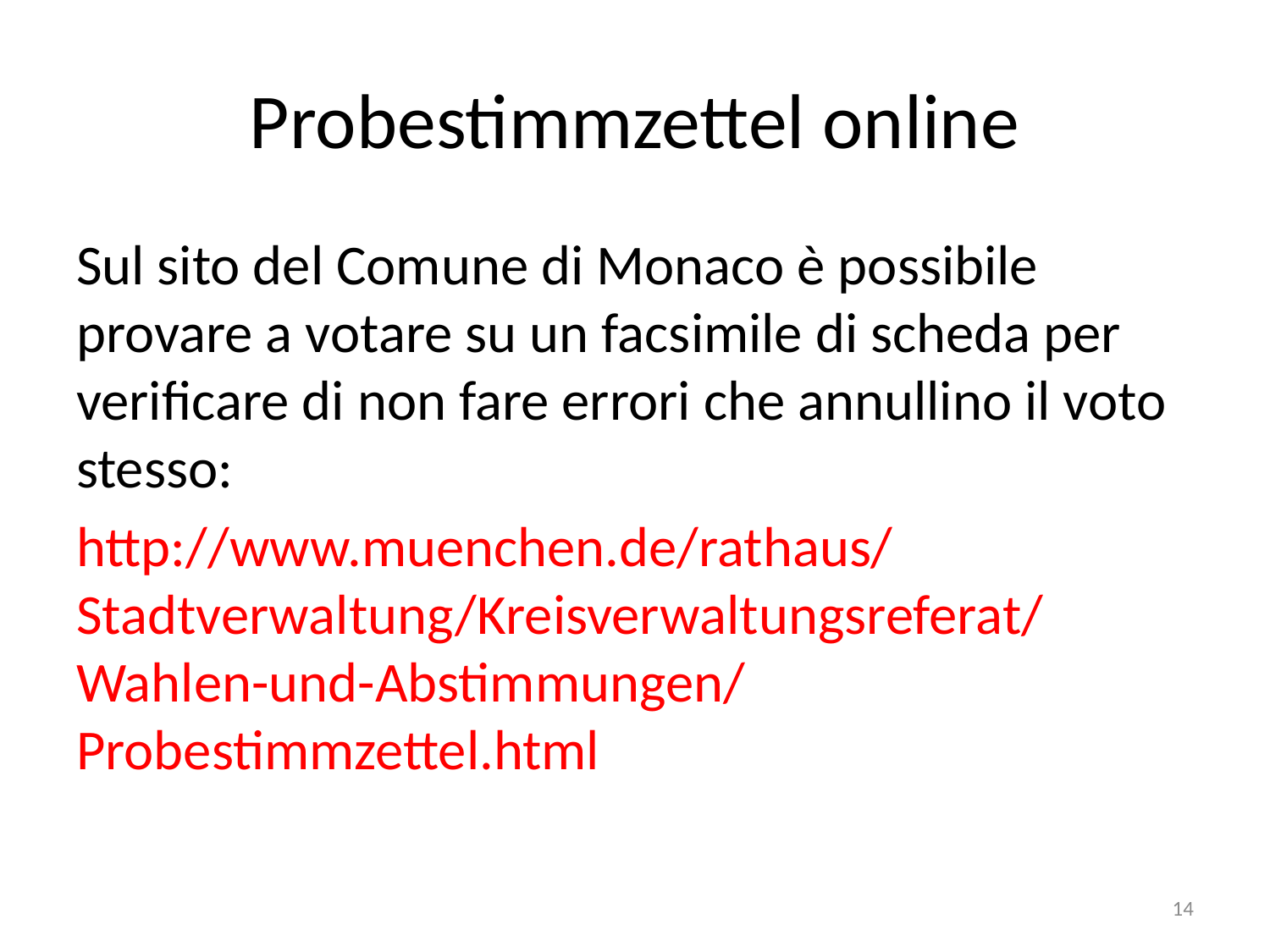

# Probestimmzettel online
Sul sito del Comune di Monaco è possibile provare a votare su un facsimile di scheda per verificare di non fare errori che annullino il voto stesso:
http://www.muenchen.de/rathaus/Stadtverwaltung/Kreisverwaltungsreferat/Wahlen-und-Abstimmungen/Probestimmzettel.html

14